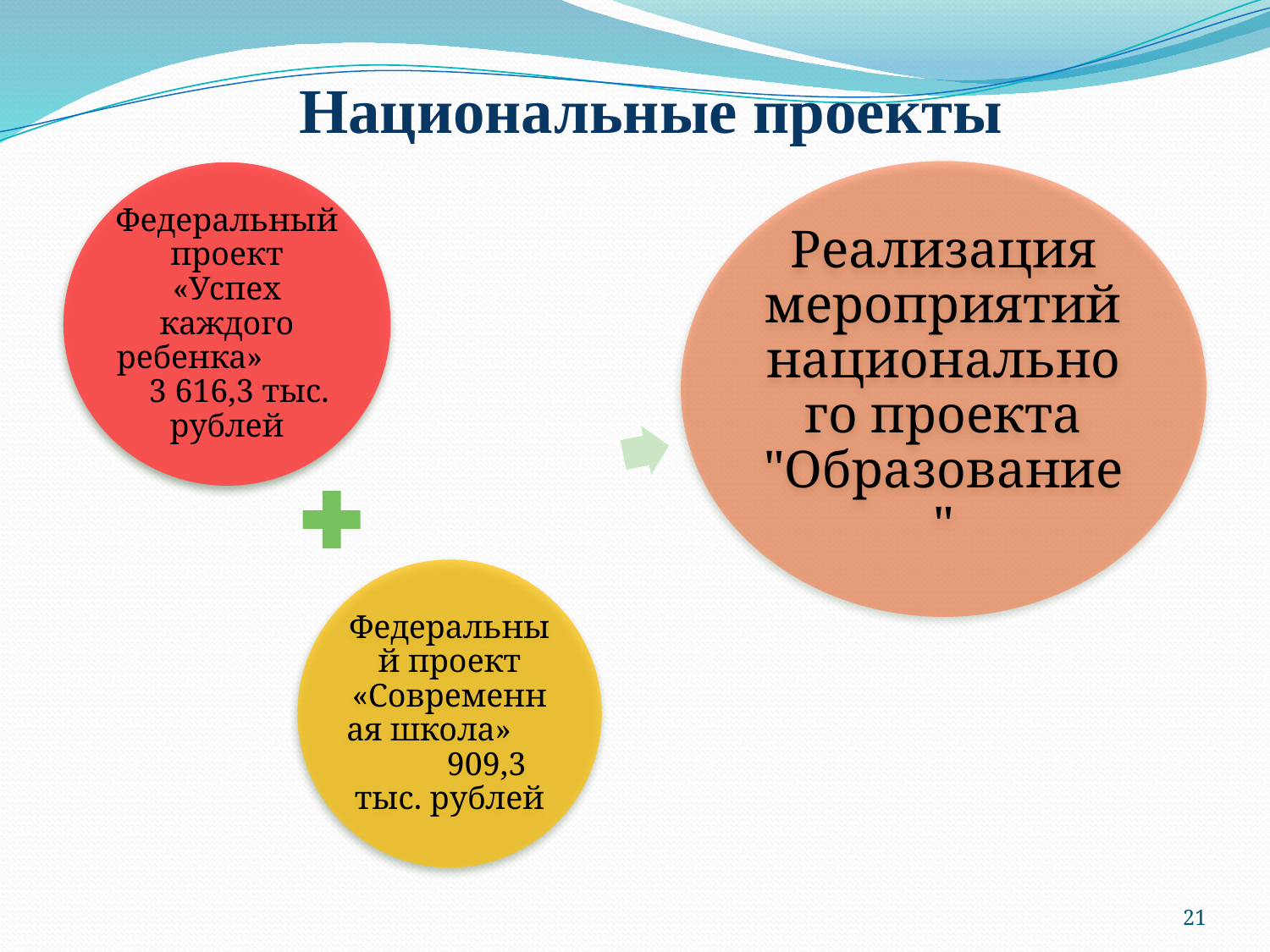

# Национальные проекты
Федеральный проект «Успех каждого ребенка»             3 616,3 тыс. рублей

Федеральный проект «Современная школа»               909,3 тыс. рублей

Реализация мероприятий национального проекта "Образование"
21